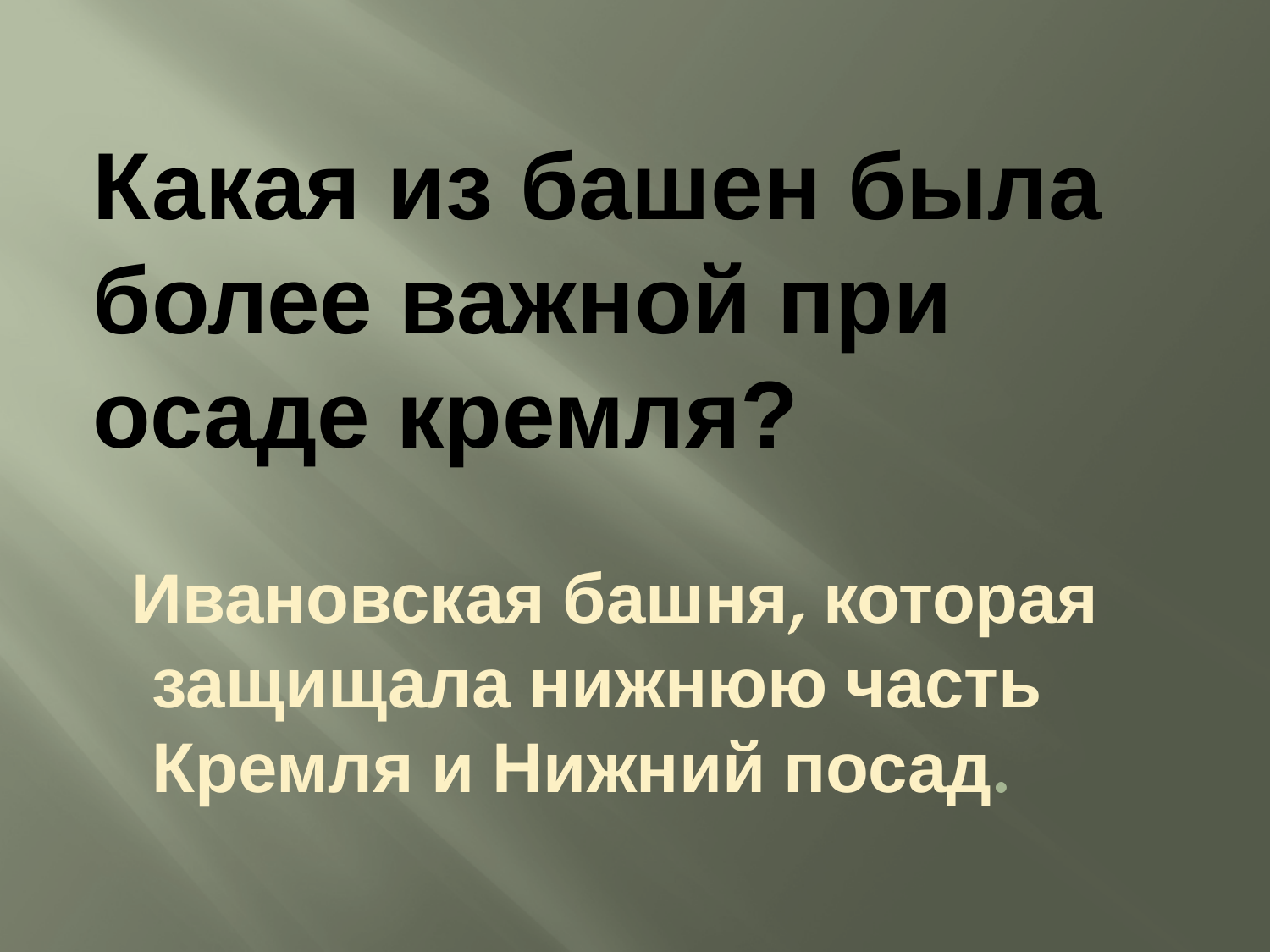

# Какая из башен была более важной при осаде кремля?
   Ивановская башня, которая защищала нижнюю часть Кремля и Нижний посад.